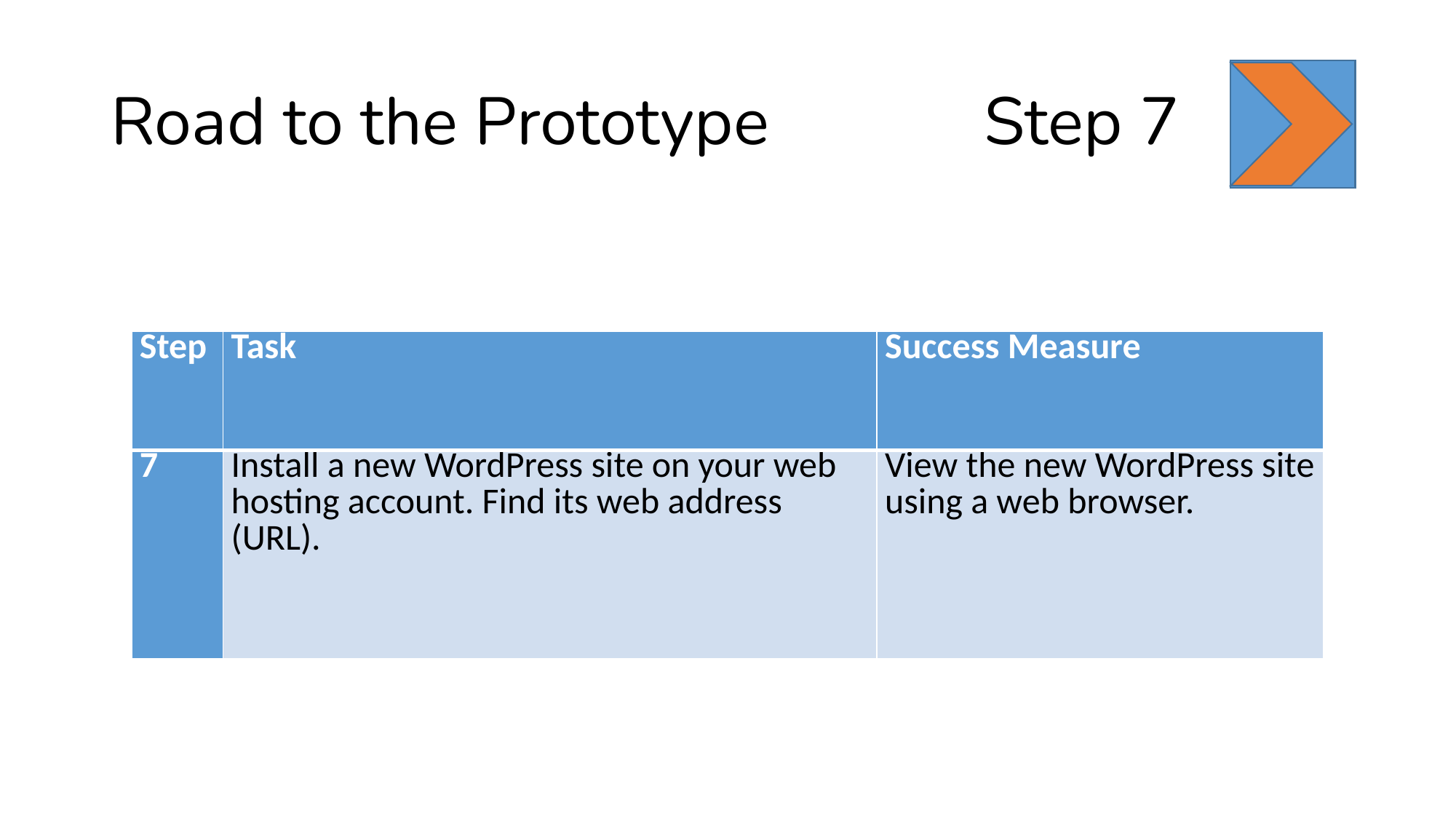

# Road to the Prototype		Step 7

| Step | Task | Success Measure |
| --- | --- | --- |
| 7 | Install a new WordPress site on your web hosting account. Find its web address (URL). | View the new WordPress site using a web browser. |